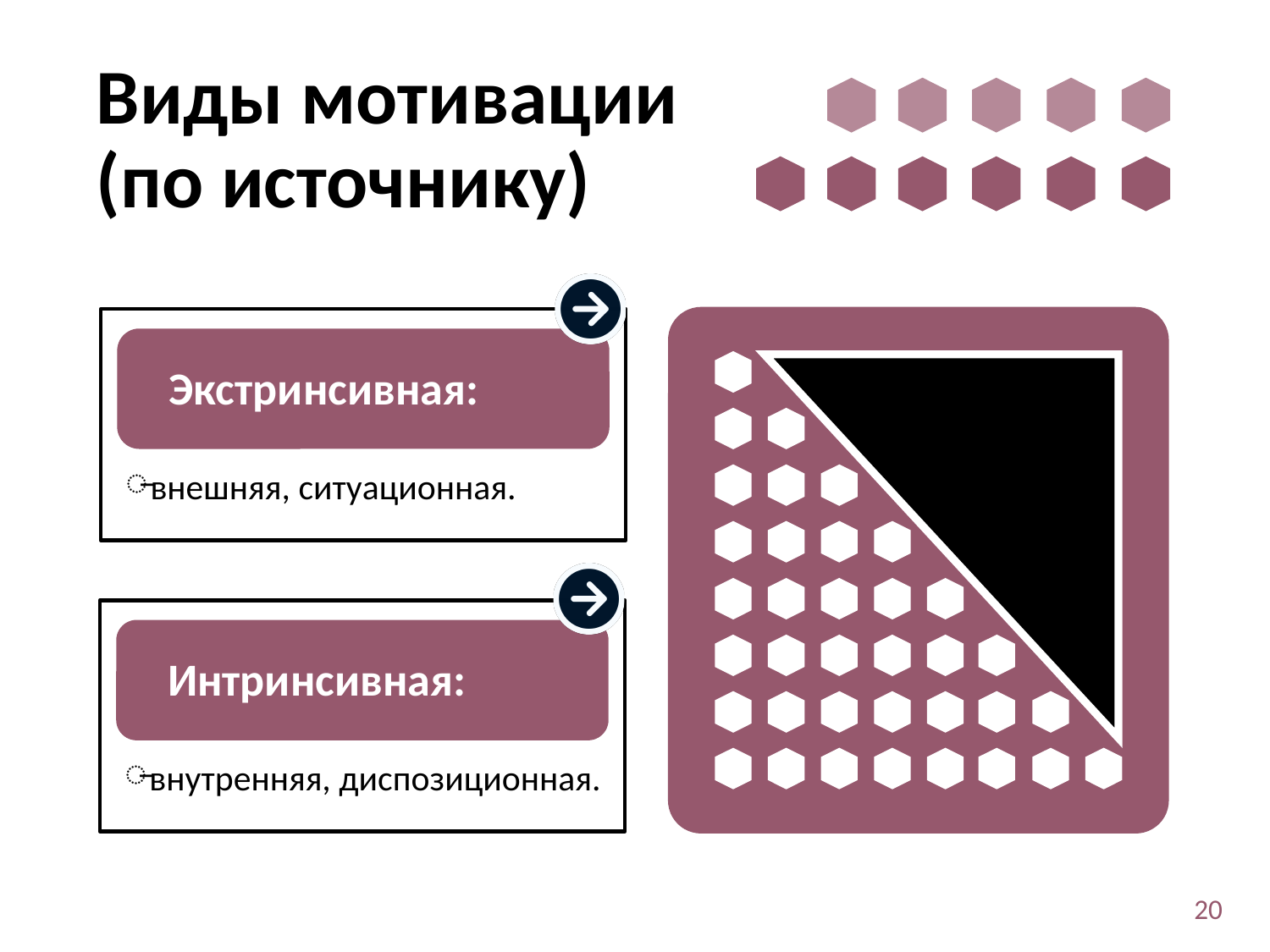

# Виды мотивации (по источнику)

внешняя, ситуационная.

Экстринсивная:

внутренняя, диспозиционная.
Интринсивная:
20